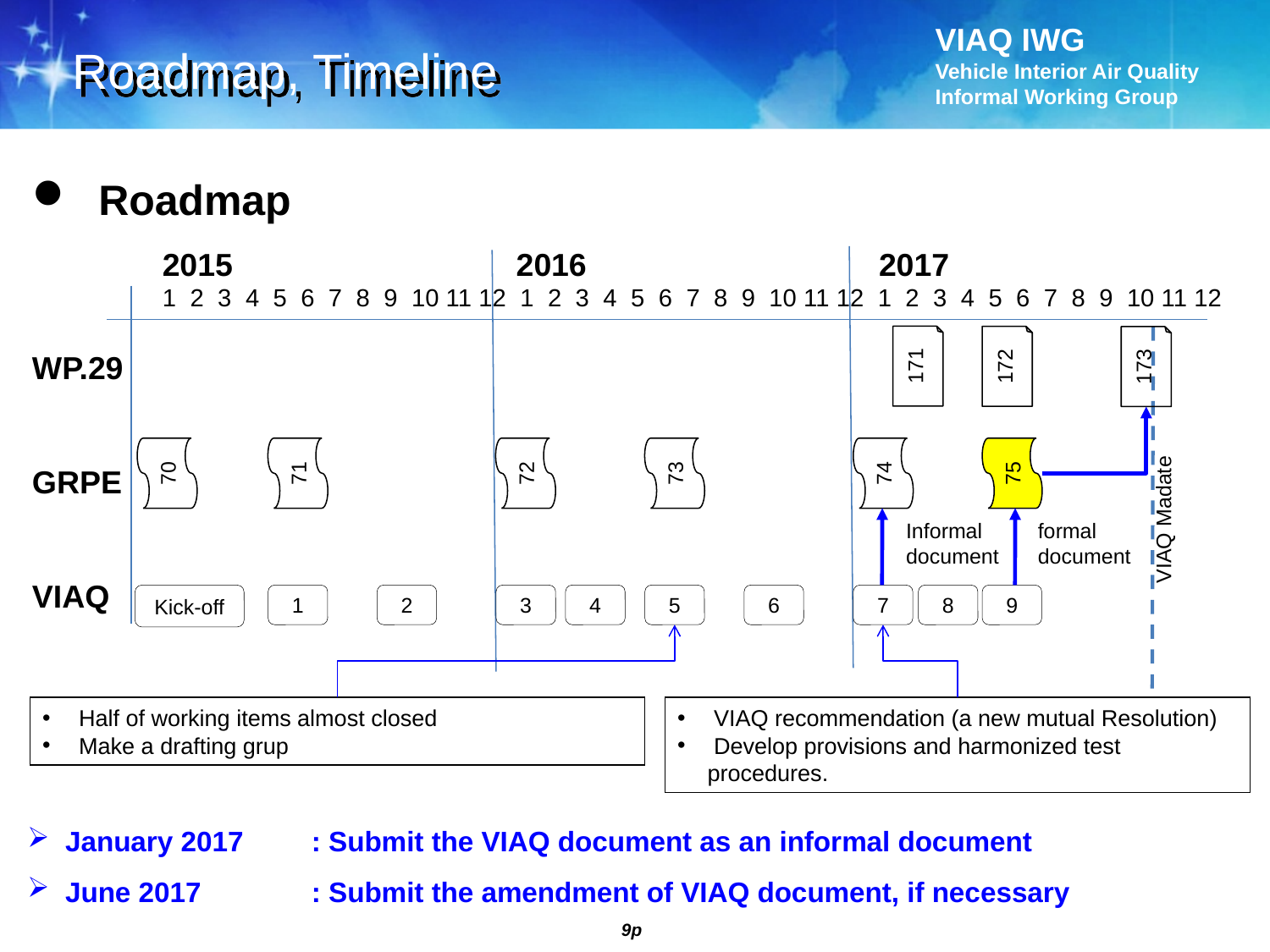

Roadmap, Timeline
  Roadmap
2015                                2016                                 2017
1  2  3  4  5  6  7  8  9  10 11 12  1  2  3  4  5  6  7  8  9  10 11 12  1  2  3  4  5  6  7  8  9  10 11 12
171
172
WP.29

GRPE

VIAQ
173
VIAQ Madate
70
71
72
73
74
75
Informal
document
formal
document
Kick-off
1
2
3
4
5
6
7
8
9
 Half of working items almost closed
 Make a drafting grup
 VIAQ recommendation (a new mutual Resolution)
 Develop provisions and harmonized test procedures.
 January 2017	: Submit the VIAQ document as an informal document
 June 2017	: Submit the amendment of VIAQ document, if necessary